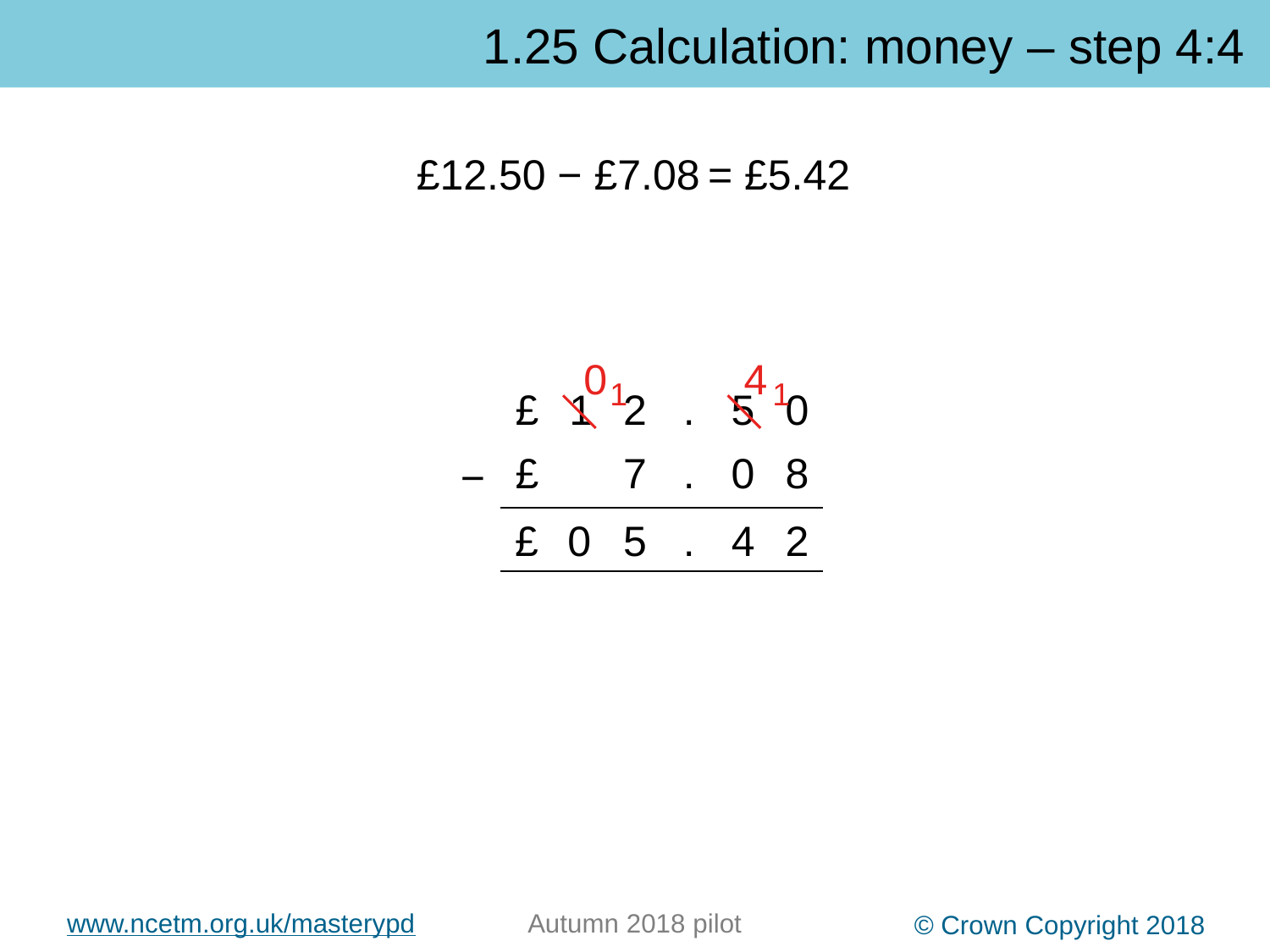

1.25 Calculation: money – step 4:4
£12.50 − £7.08
= £5.42
0
4
1
1
|  | £ | 1 | 2 | . | 5 | 0 |
| --- | --- | --- | --- | --- | --- | --- |
|  | £ |  | 7 | . | 0 | 8 |
|  |  |  |  |  |  |  |
−
£
0
5
.
4
2